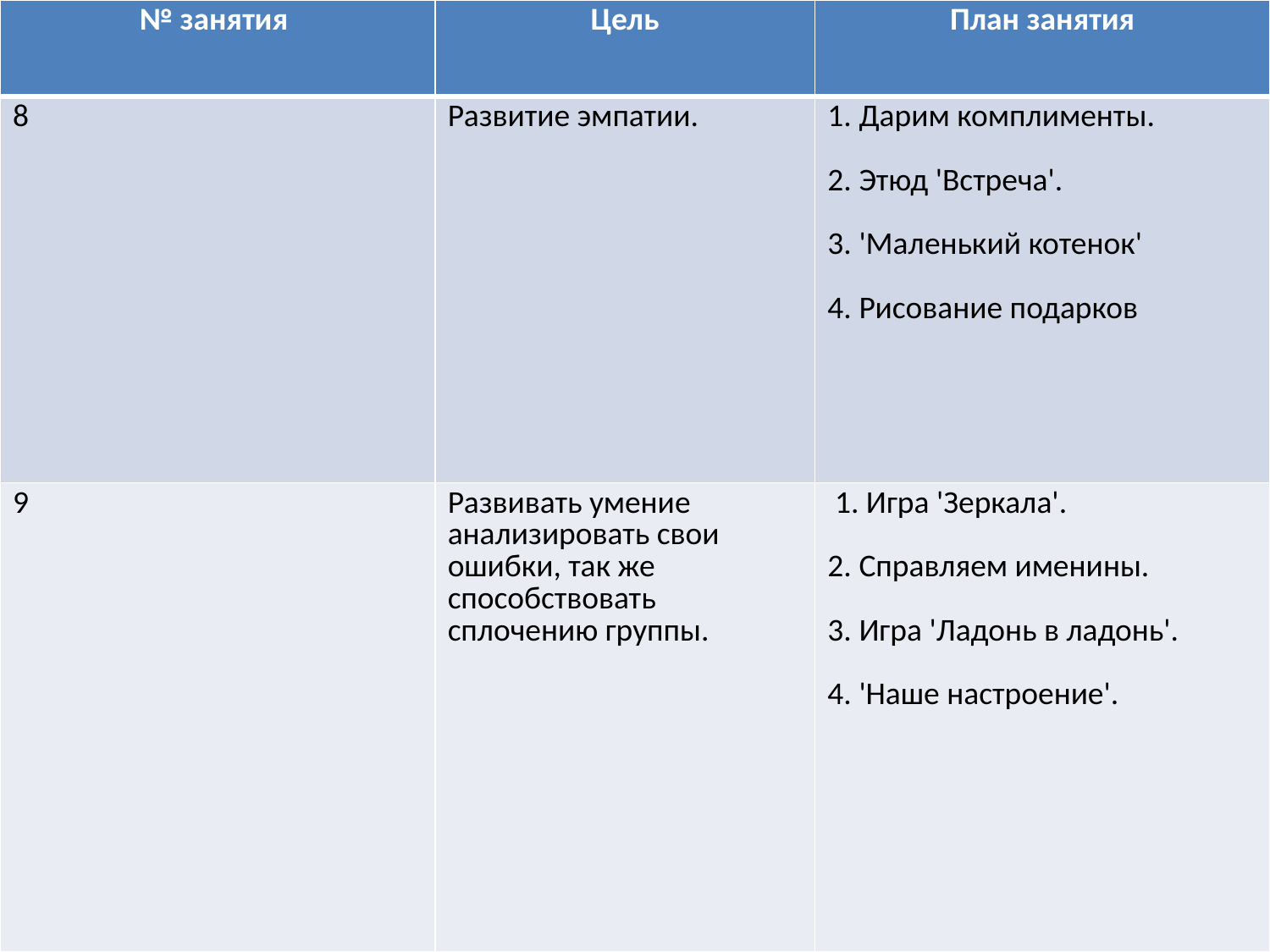

| № занятия | Цель | План занятия |
| --- | --- | --- |
| 8 | Развитие эмпатии. | 1. Дарим комплименты.   2. Этюд 'Встреча'.   3. 'Маленький котенок'   4. Рисование подарков |
| 9 | Развивать умение анализировать свои ошибки, так же способствовать сплочению группы. | 1. Игра 'Зеркала'.   2. Справляем именины.   3. Игра 'Ладонь в ладонь'.   4. 'Наше настроение'. |
#